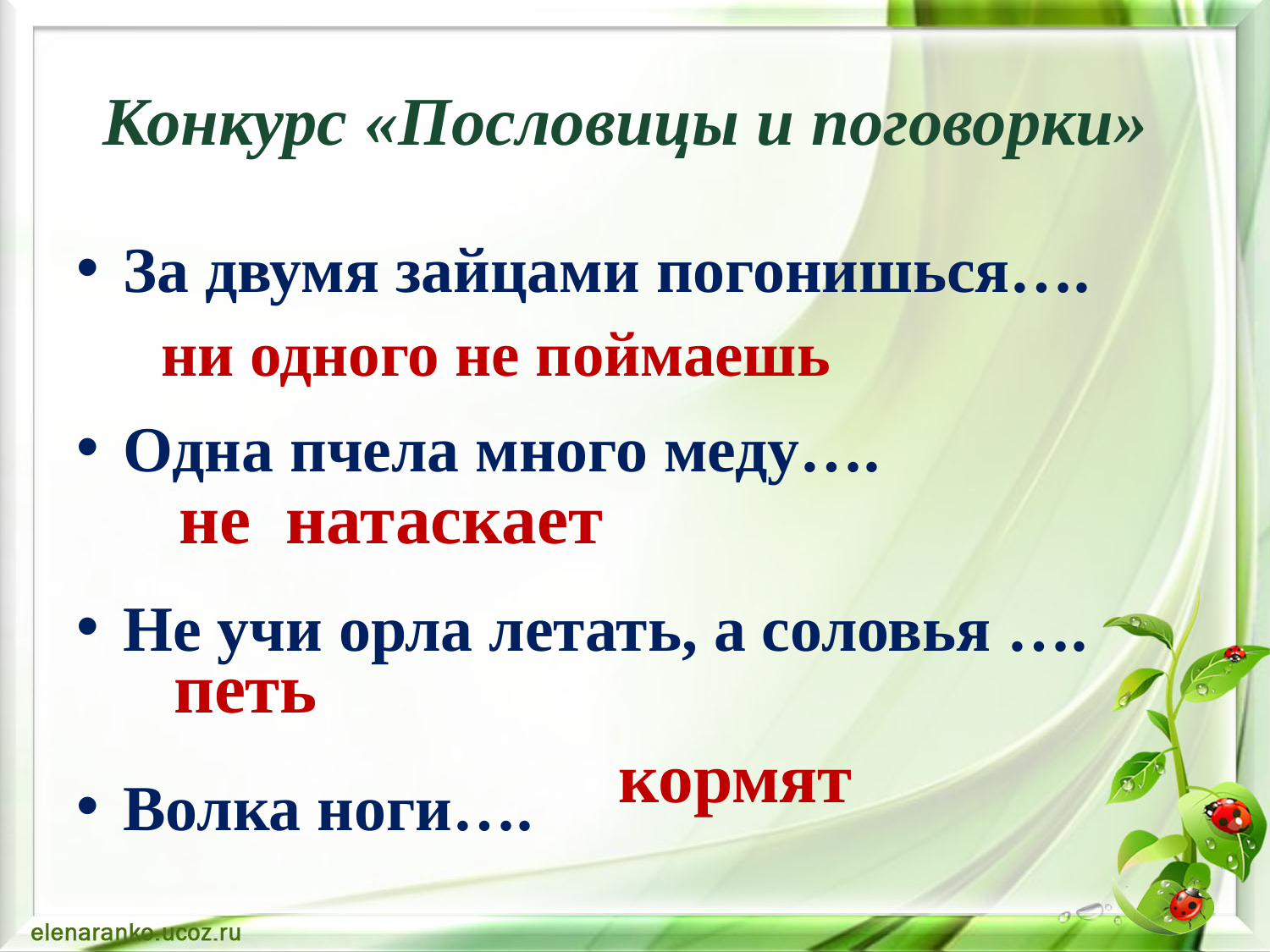

# Конкурс «Пословицы и поговорки»
За двумя зайцами погонишься….

Одна пчела много меду….

Не учи орла летать, а соловья ….

Волка ноги….
ни одного не поймаешь
не  натаскает
петь
кормят